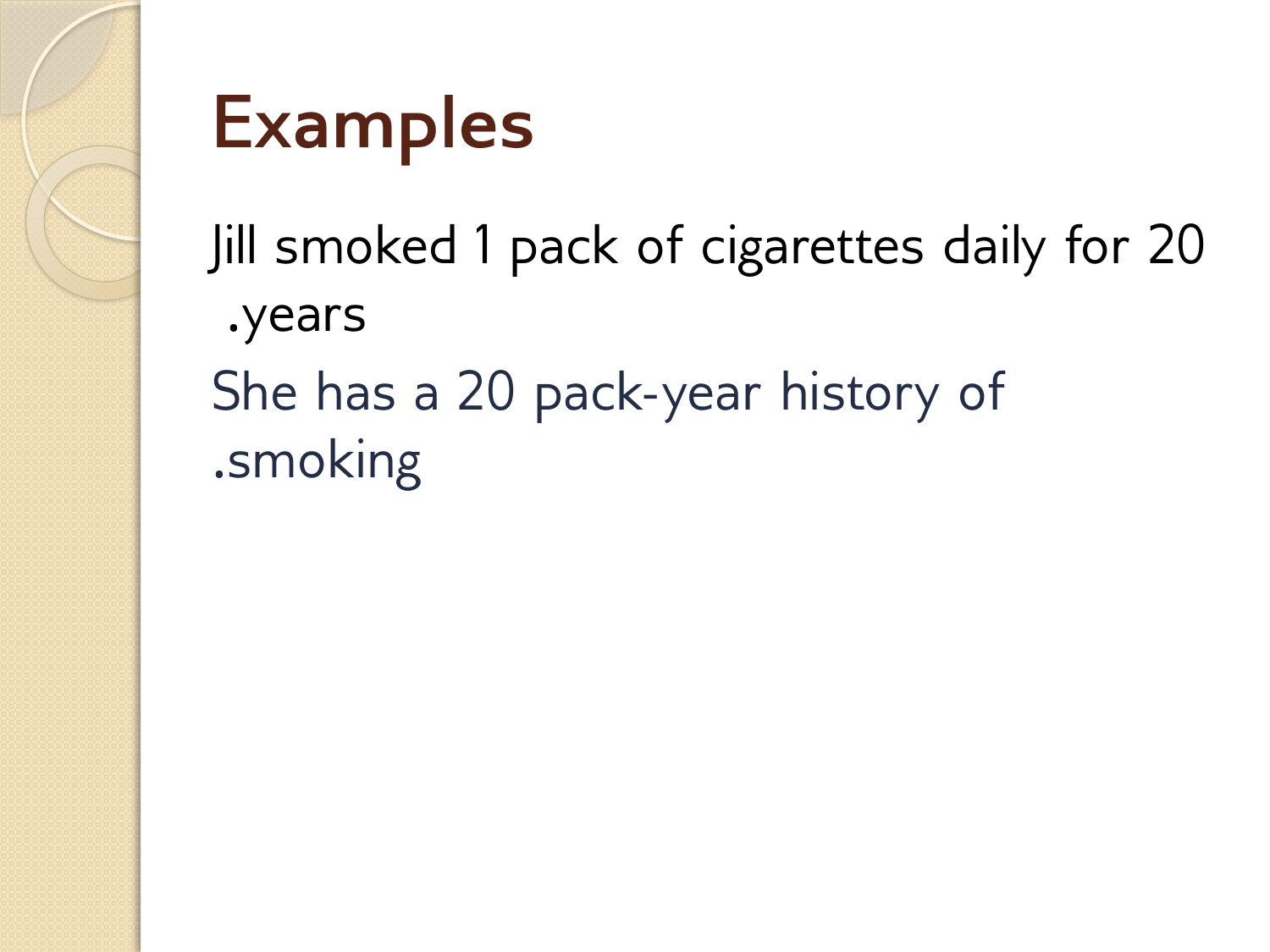

# Examples
Jill smoked 1 pack of cigarettes daily for 20 years.
She has a 20 pack-year history of smoking.